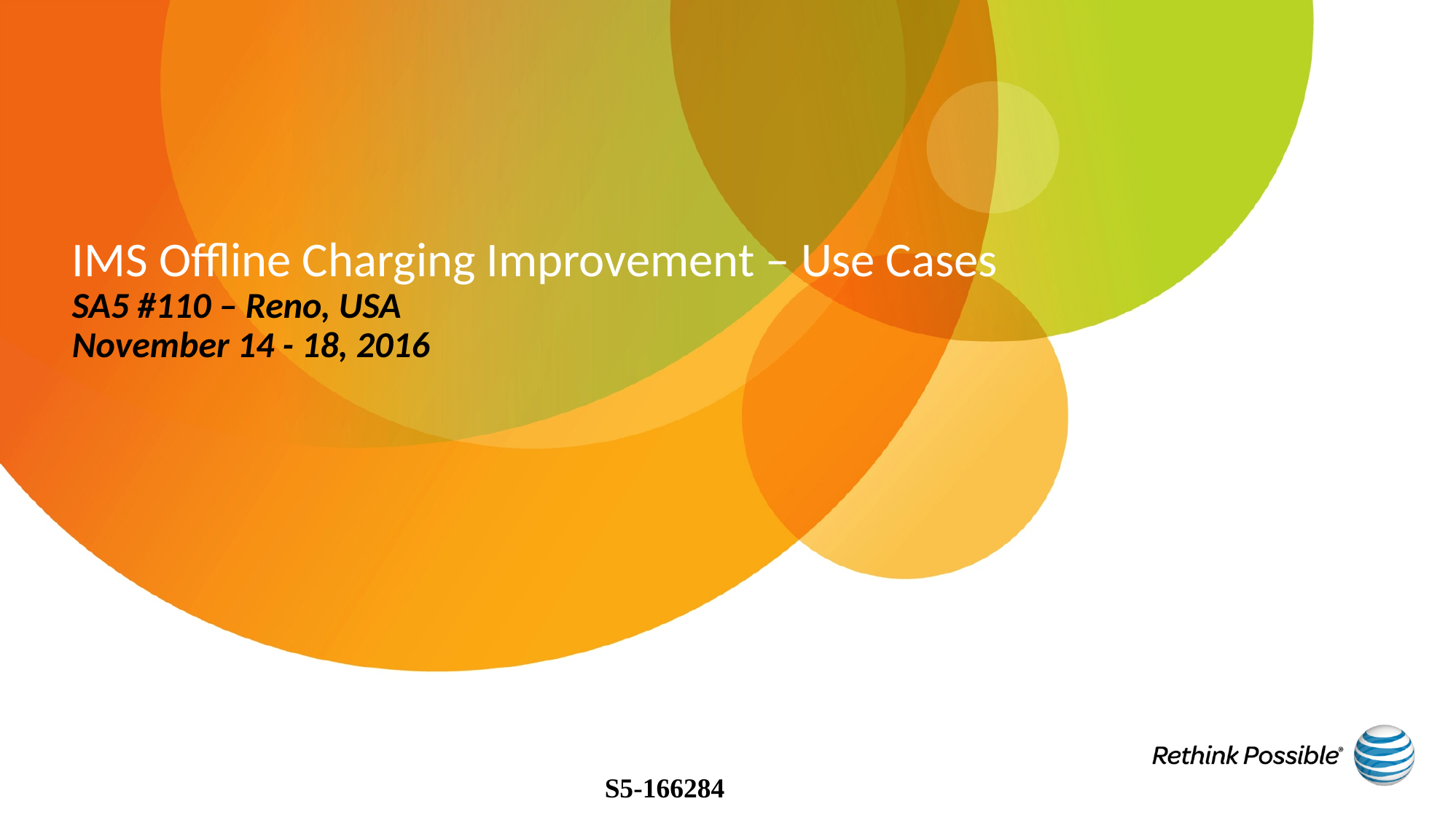

# IMS Offline Charging Improvement – Use Cases SA5 #110 – Reno, USA November 14 - 18, 2016
S5-166284